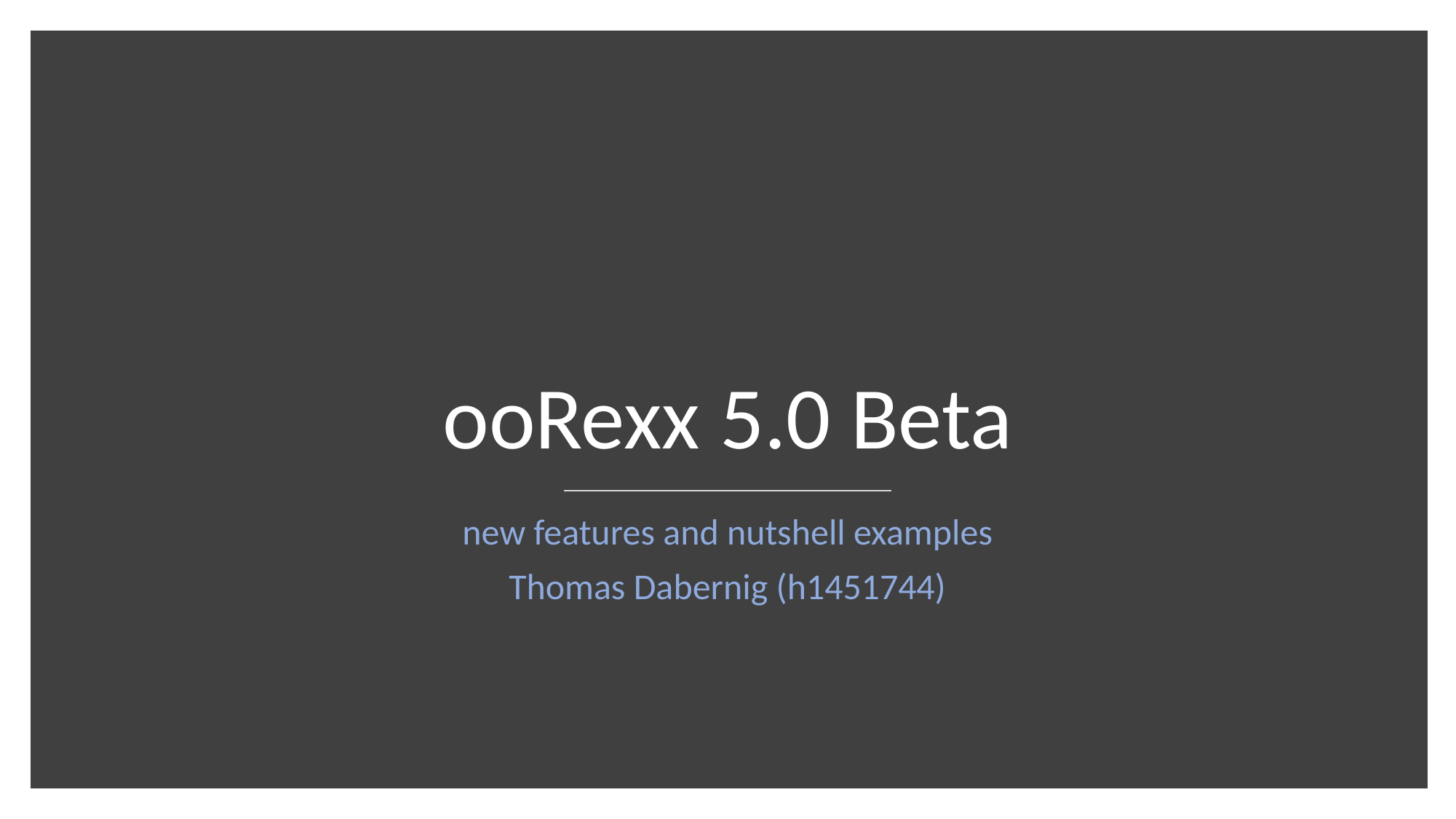

# ooRexx 5.0 Beta
new features and nutshell examples
Thomas Dabernig (h1451744)